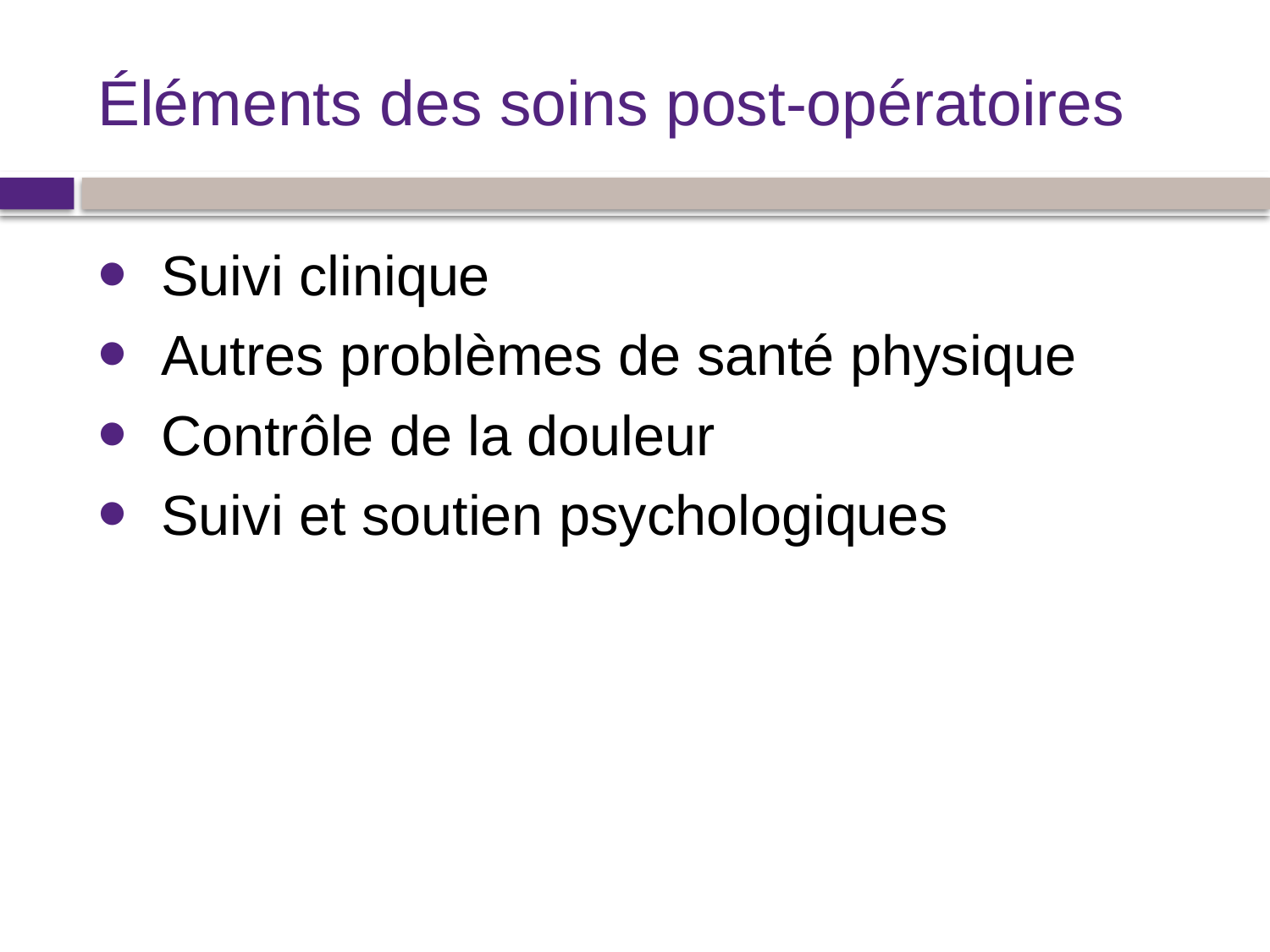

# Éléments des soins post-opératoires
Suivi clinique
Autres problèmes de santé physique
Contrôle de la douleur
Suivi et soutien psychologiques